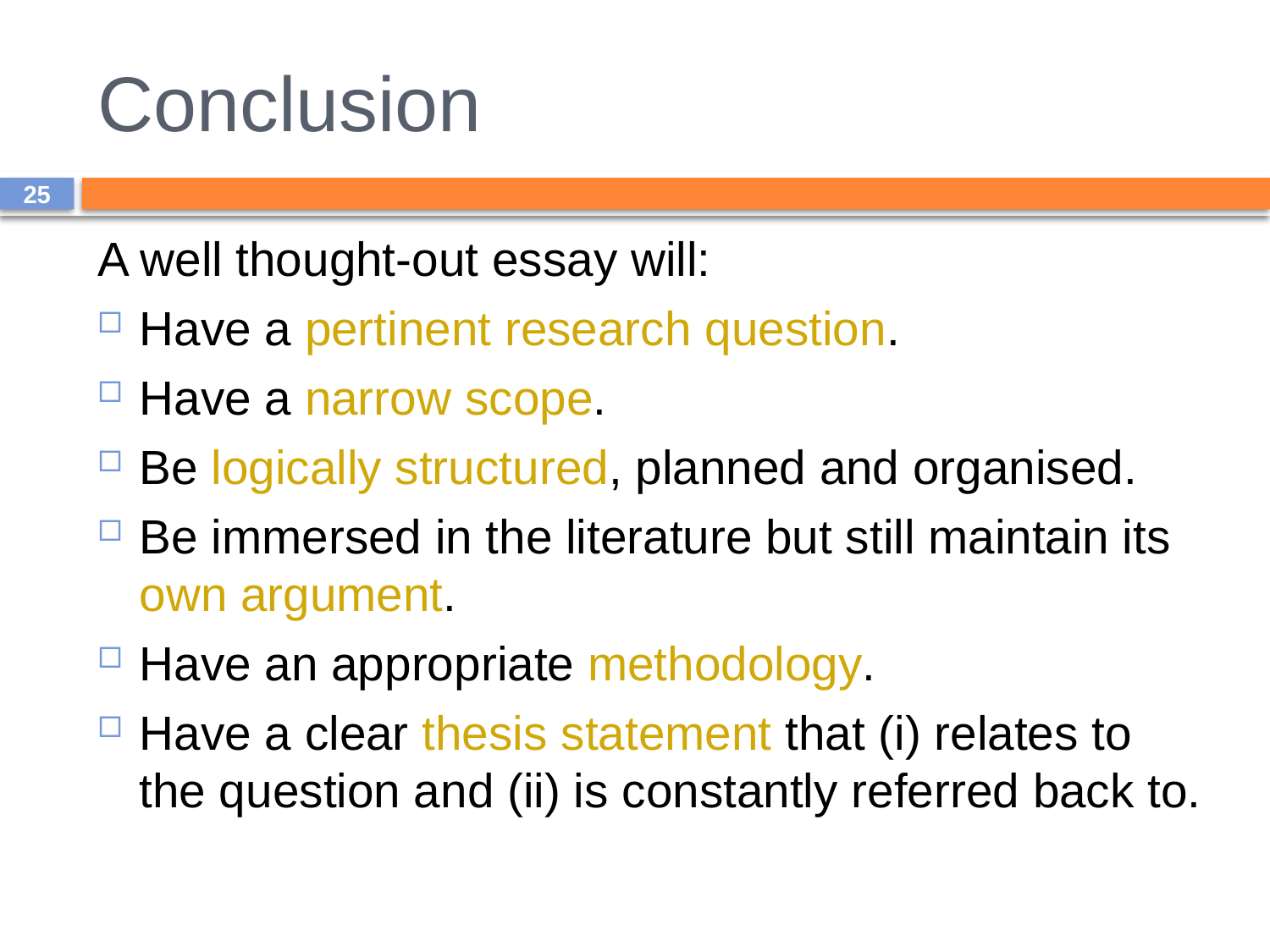

# Conclusion
25
A well thought-out essay will:
Have a pertinent research question.
Have a narrow scope.
Be logically structured, planned and organised.
Be immersed in the literature but still maintain its own argument.
Have an appropriate methodology.
Have a clear thesis statement that (i) relates to the question and (ii) is constantly referred back to.